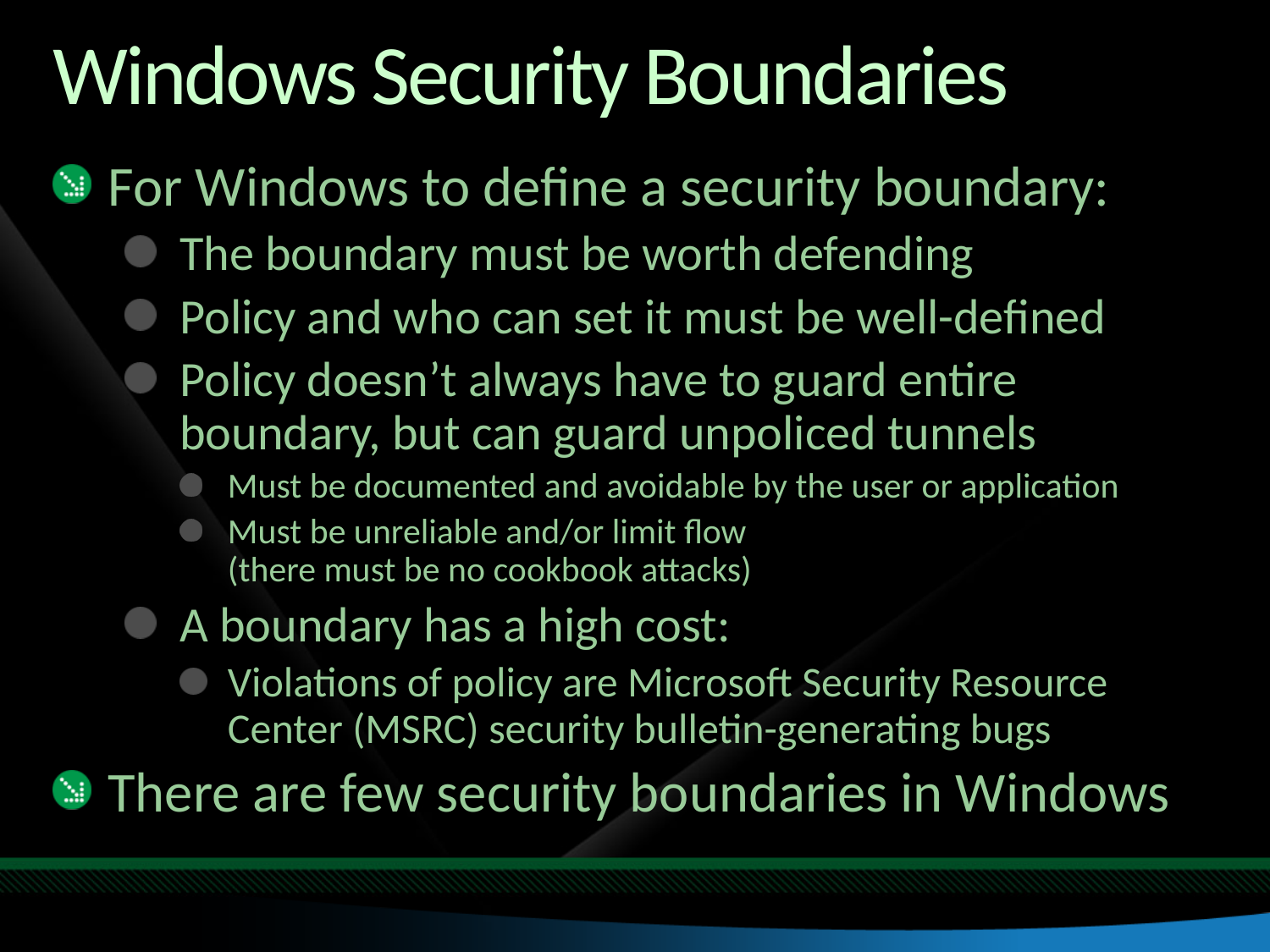

# Windows Security Boundaries
For Windows to define a security boundary:
The boundary must be worth defending
Policy and who can set it must be well-defined
Policy doesn’t always have to guard entire boundary, but can guard unpoliced tunnels
Must be documented and avoidable by the user or application
Must be unreliable and/or limit flow
(there must be no cookbook attacks)
A boundary has a high cost:
Violations of policy are Microsoft Security Resource Center (MSRC) security bulletin-generating bugs
There are few security boundaries in Windows